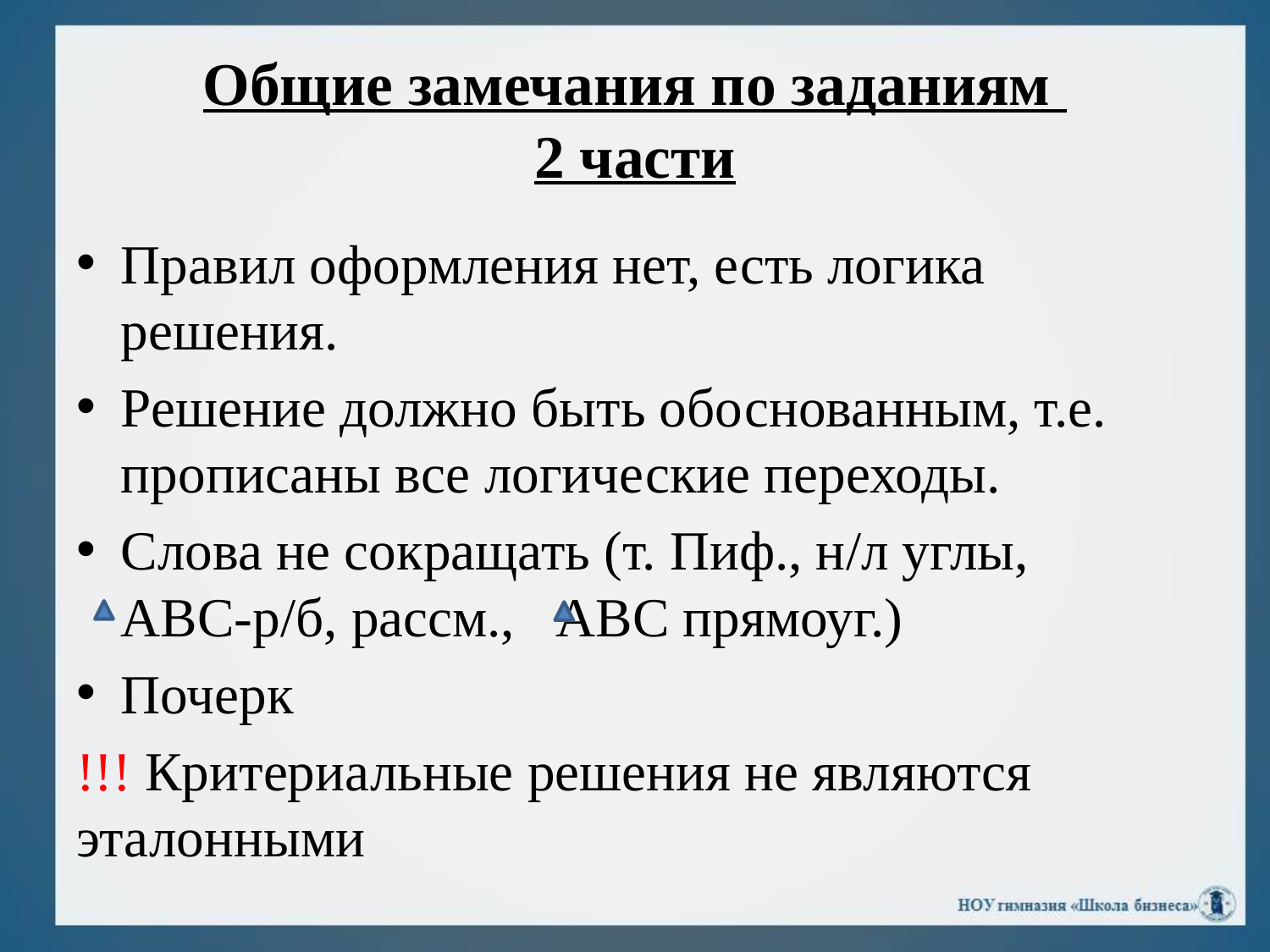

# Общие замечания по заданиям 2 части
Правил оформления нет, есть логика решения.
Решение должно быть обоснованным, т.е. прописаны все логические переходы.
Слова не сокращать (т. Пиф., н/л углы,   АВС-р/б, рассм.,   АВС прямоуг.)
Почерк
!!! Критериальные решения не являются эталонными